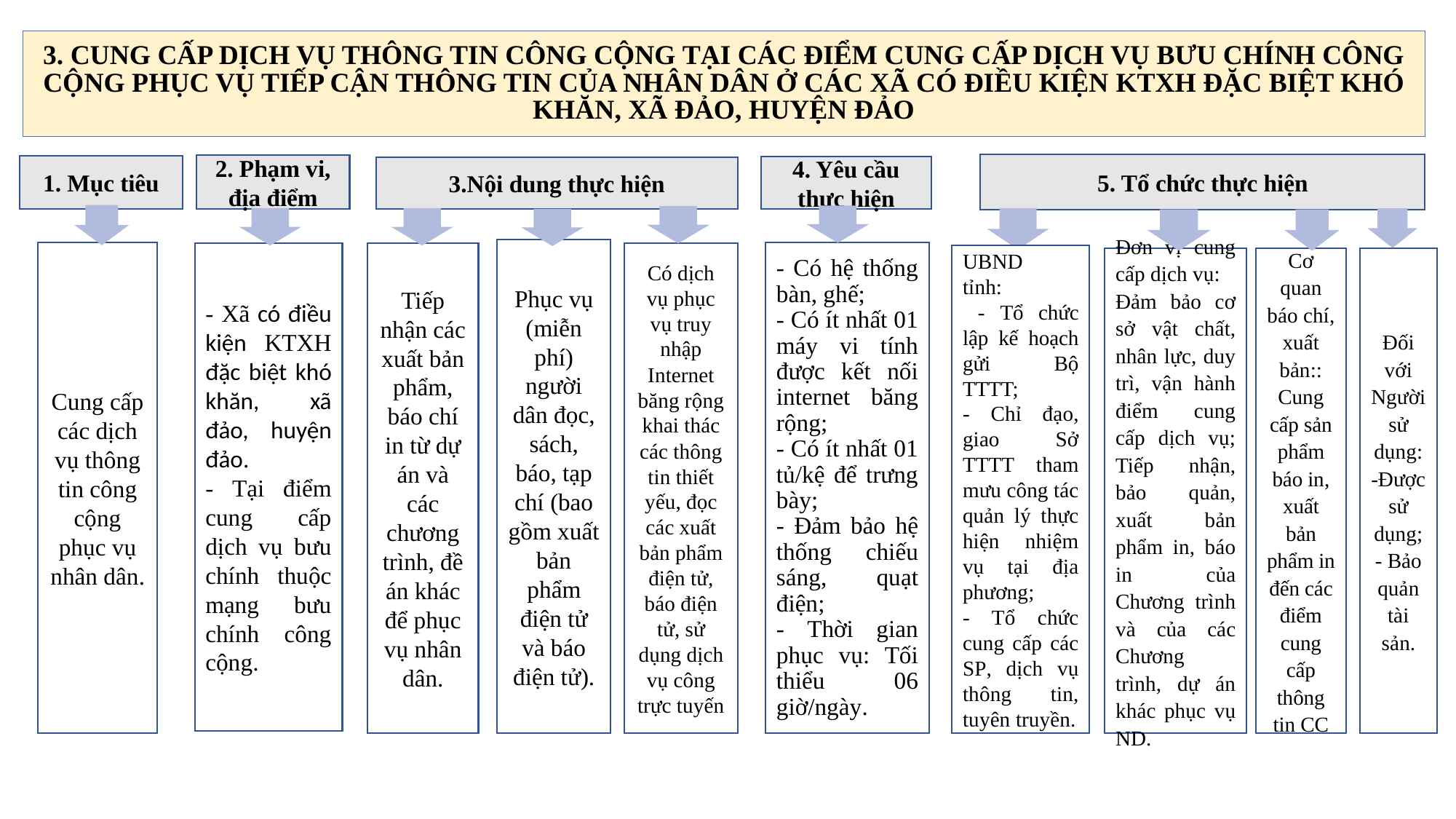

# 3. CUNG CẤP DỊCH VỤ THÔNG TIN CÔNG CỘNG TẠI CÁC ĐIỂM CUNG CẤP DỊCH VỤ BƯU CHÍNH CÔNG CỘNG PHỤC VỤ TIẾP CẬN THÔNG TIN CỦA NHÂN DÂN Ở CÁC XÃ CÓ ĐIỀU KIỆN KTXH ĐẶC BIỆT KHÓ KHĂN, XÃ ĐẢO, HUYỆN ĐẢO
5. Tổ chức thực hiện
2. Phạm vi, địa điểm
1. Mục tiêu
4. Yêu cầu thực hiện
3.Nội dung thực hiện

Phục vụ (miễn phí) người dân đọc, sách, báo, tạp chí (bao gồm xuất bản phẩm điện tử và báo điện tử).
- Có hệ thống bàn, ghế;
- Có ít nhất 01 máy vi tính được kết nối internet băng rộng;
- Có ít nhất 01 tủ/kệ để trưng bày;
- Đảm bảo hệ thống chiếu sáng, quạt điện;
- Thời gian phục vụ: Tối thiểu 06 giờ/ngày.
Cung cấp các dịch vụ thông tin công cộng phục vụ nhân dân.
Tiếp nhận các xuất bản phẩm, báo chí in từ dự án và các chương trình, đề án khác để phục vụ nhân dân.
- Xã có điều kiện KTXH đặc biệt khó khăn, xã đảo, huyện đảo.
- Tại điểm cung cấp dịch vụ bưu chính thuộc mạng bưu chính công cộng.
Có dịch vụ phục vụ truy nhập Internet băng rộng khai thác các thông tin thiết yếu, đọc các xuất bản phẩm điện tử, báo điện tử, sử dụng dịch vụ công trực tuyến
UBND tỉnh: :
 - Tổ chức lập kế hoạch gửi Bộ TTTT;
- Chỉ đạo, giao Sở TTTT tham mưu công tác quản lý thực hiện nhiệm vụ tại địa phương;
- Tổ chức cung cấp các SP, dịch vụ thông tin, tuyên truyền.
Đối với Người sử dụng:
-Được sử dụng;
- Bảo quản tài sản.
Cơ quan báo chí, xuất bản::
Cung cấp sản phẩm báo in, xuất bản phẩm in đến các điểm cung cấp thông tin CC
Đơn vị cung cấp dịch vụ:
Đảm bảo cơ sở vật chất, nhân lực, duy trì, vận hành điểm cung cấp dịch vụ; Tiếp nhận, bảo quản, xuất bản phẩm in, báo in của Chương trình và của các Chương trình, dự án khác phục vụ ND.